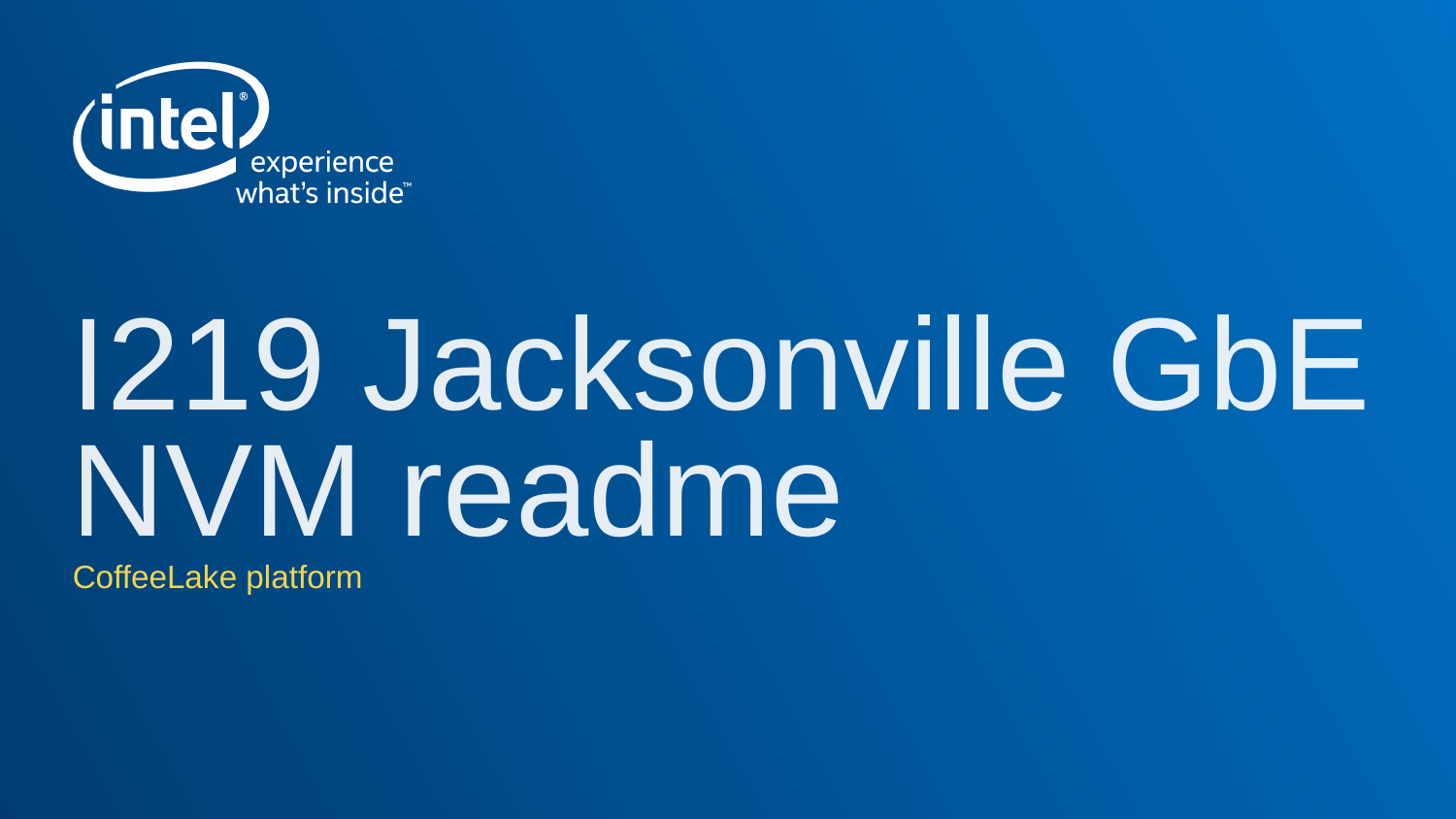

# I219 Jacksonville GbE NVM readme
CoffeeLake platform